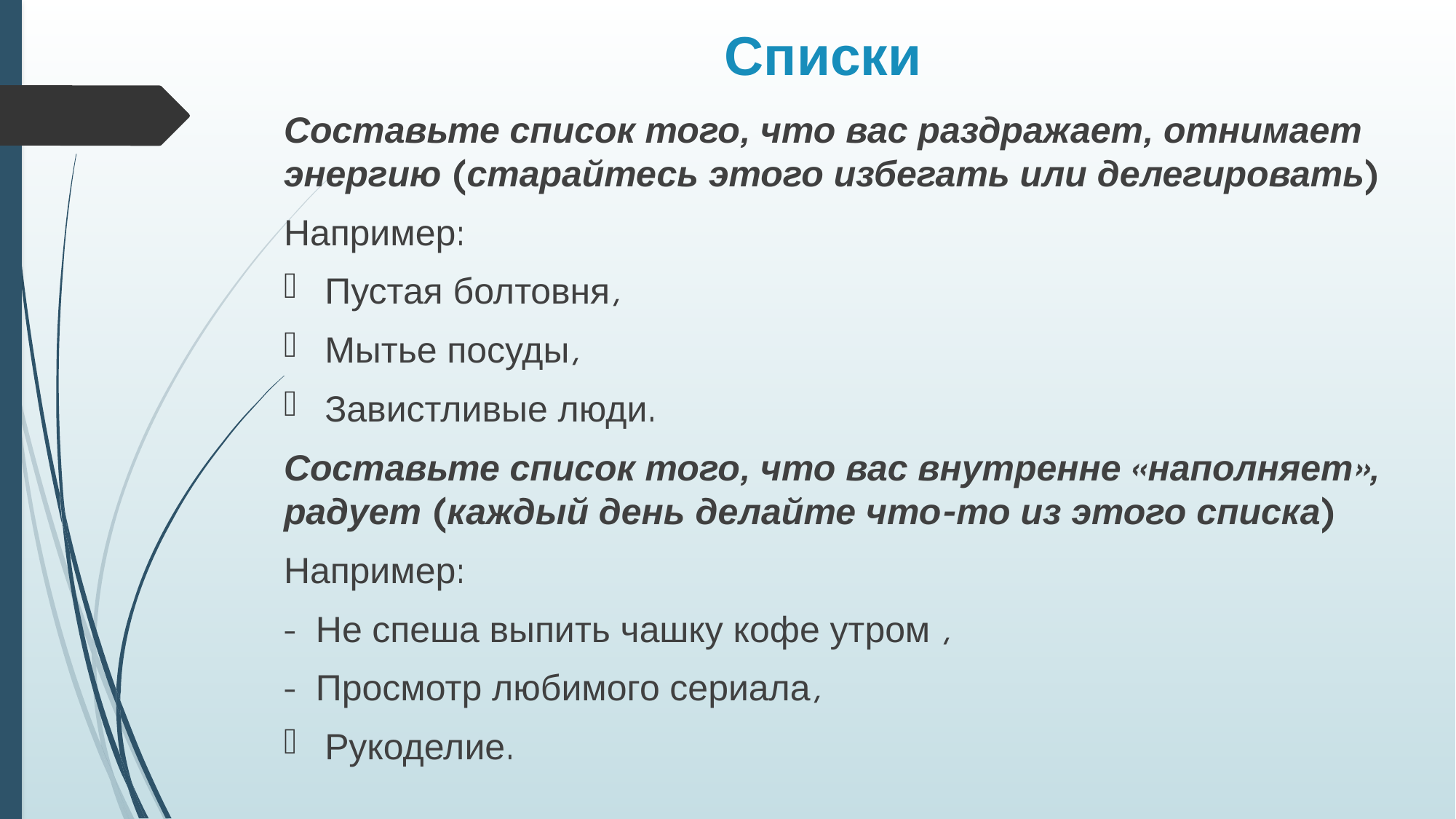

# Списки
Составьте список того, что вас раздражает, отнимает энергию (старайтесь этого избегать или делегировать)
Например:
Пустая болтовня,
Мытье посуды,
Завистливые люди.
Составьте список того, что вас внутренне «наполняет», радует (каждый день делайте что-то из этого списка)
Например:
-  Не спеша выпить чашку кофе утром ,
-  Просмотр любимого сериала,
Рукоделие.